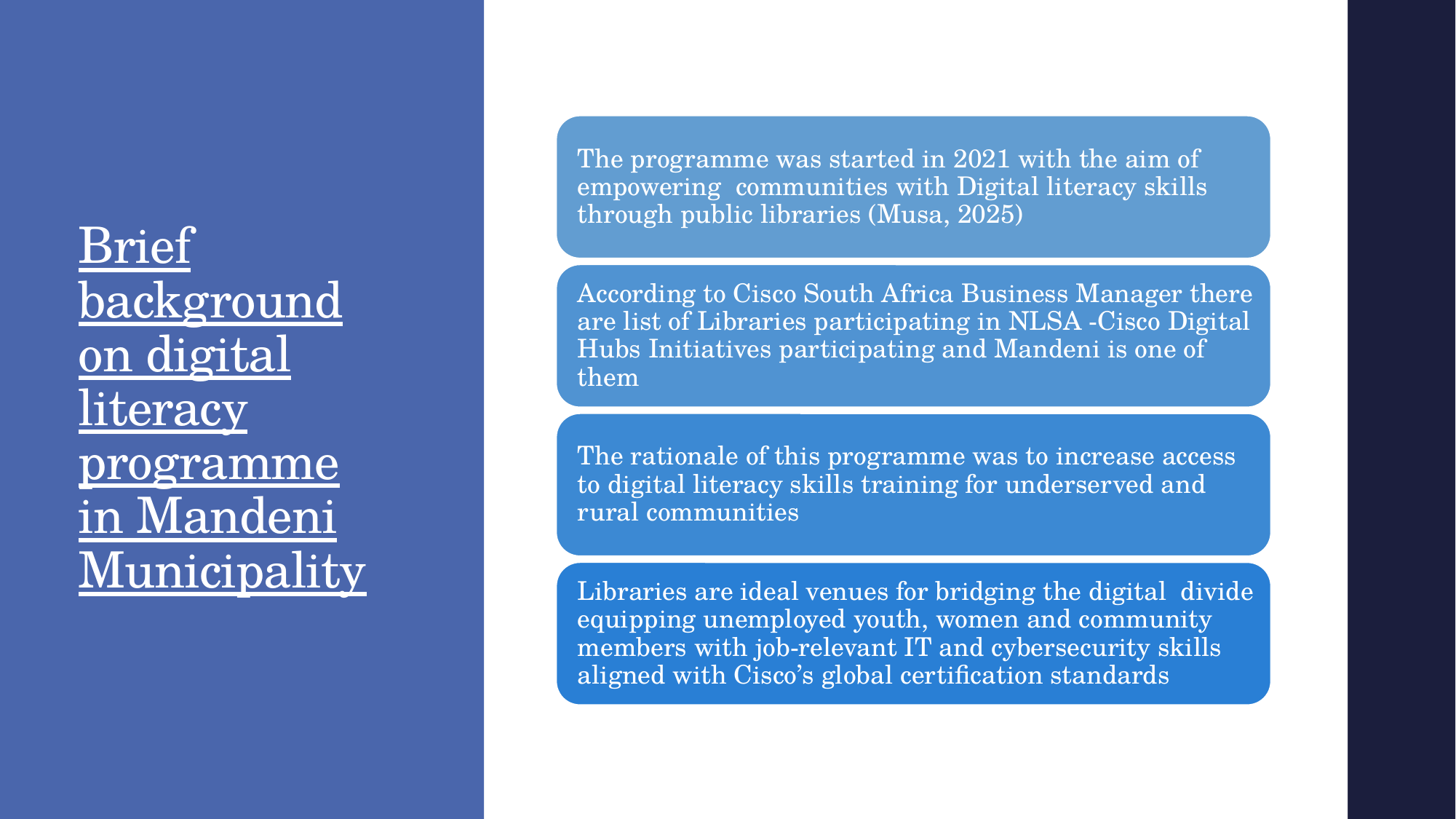

The programme was started in 2021 with the aim of empowering  communities with Digital literacy skills through public libraries (Musa, 2025)
According to Cisco South Africa Business Manager there are list of Libraries participating in NLSA -Cisco Digital Hubs Initiatives participating and Mandeni is one of them
The rationale of this programme was to increase access to digital literacy skills training for underserved and rural communities
Libraries are ideal venues for bridging the digital  divide equipping unemployed youth, women and community members with job-relevant IT and cybersecurity skills aligned with Cisco’s global certification standards
# Brief background on digital literacy programme in Mandeni Municipality